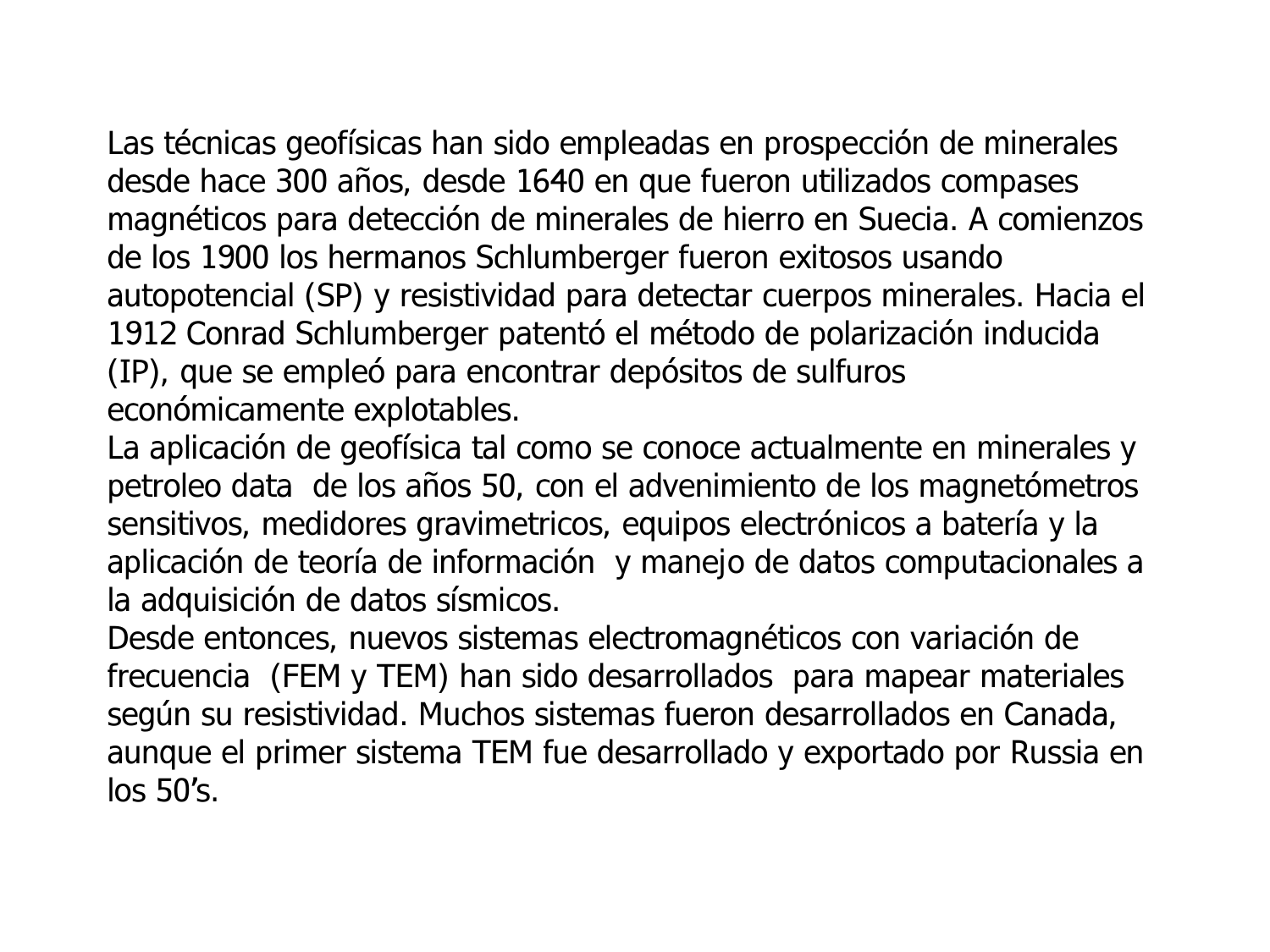

Las técnicas geofísicas han sido empleadas en prospección de minerales desde hace 300 años, desde 1640 en que fueron utilizados compases magnéticos para detección de minerales de hierro en Suecia. A comienzos de los 1900 los hermanos Schlumberger fueron exitosos usando autopotencial (SP) y resistividad para detectar cuerpos minerales. Hacia el 1912 Conrad Schlumberger patentó el método de polarización inducida (IP), que se empleó para encontrar depósitos de sulfuros económicamente explotables.
La aplicación de geofísica tal como se conoce actualmente en minerales y petroleo data  de los años 50, con el advenimiento de los magnetómetros sensitivos, medidores gravimetricos, equipos electrónicos a batería y la aplicación de teoría de información  y manejo de datos computacionales a la adquisición de datos sísmicos.
Desde entonces, nuevos sistemas electromagnéticos con variación de frecuencia  (FEM y TEM) han sido desarrollados  para mapear materiales según su resistividad. Muchos sistemas fueron desarrollados en Canada, aunque el primer sistema TEM fue desarrollado y exportado por Russia en los 50’s.